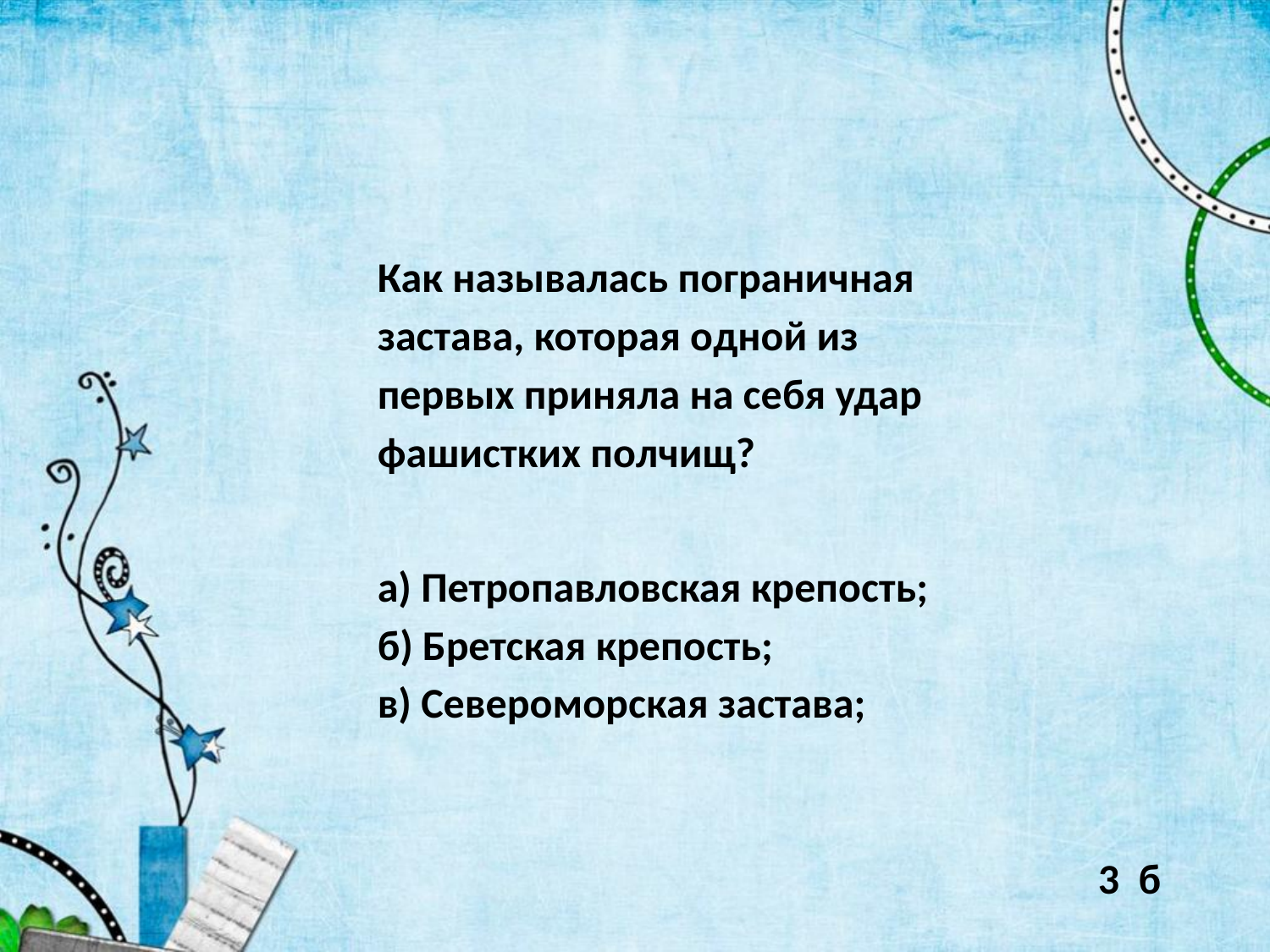

Как называлась пограничная застава, которая одной из первых приняла на себя удар фашистких полчищ?
а) Петропавловская крепость;
б) Бретская крепость;
в) Североморская застава;
3  б